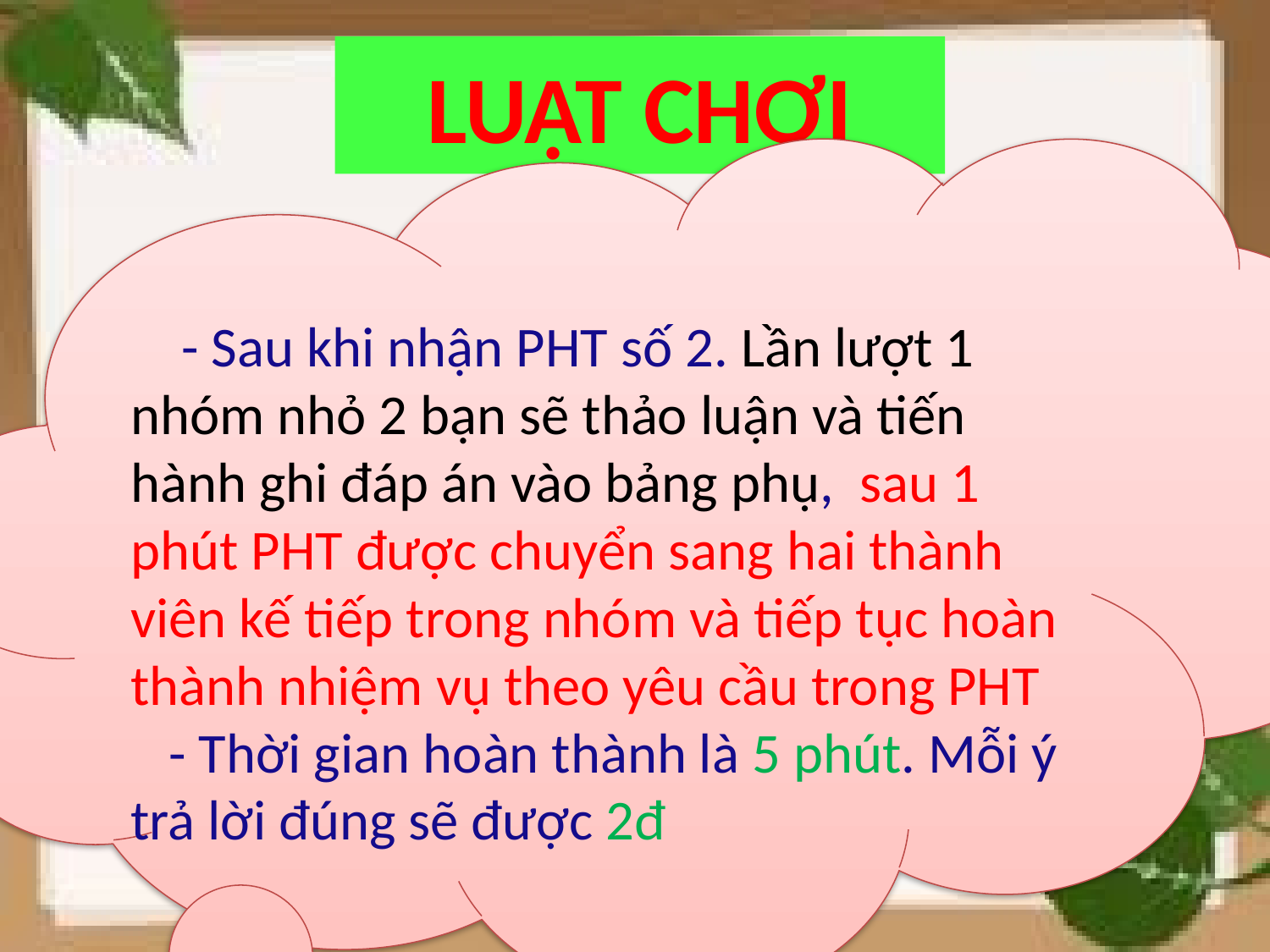

# LUẬT CHƠI

    - Sau khi nhận PHT số 2. Lần lượt 1 nhóm nhỏ 2 bạn sẽ thảo luận và tiến hành ghi đáp án vào bảng phụ,  sau 1 phút PHT được chuyển sang hai thành viên kế tiếp trong nhóm và tiếp tục hoàn thành nhiệm vụ theo yêu cầu trong PHT
   - Thời gian hoàn thành là 5 phút. Mỗi ý trả lời đúng sẽ được 2đ